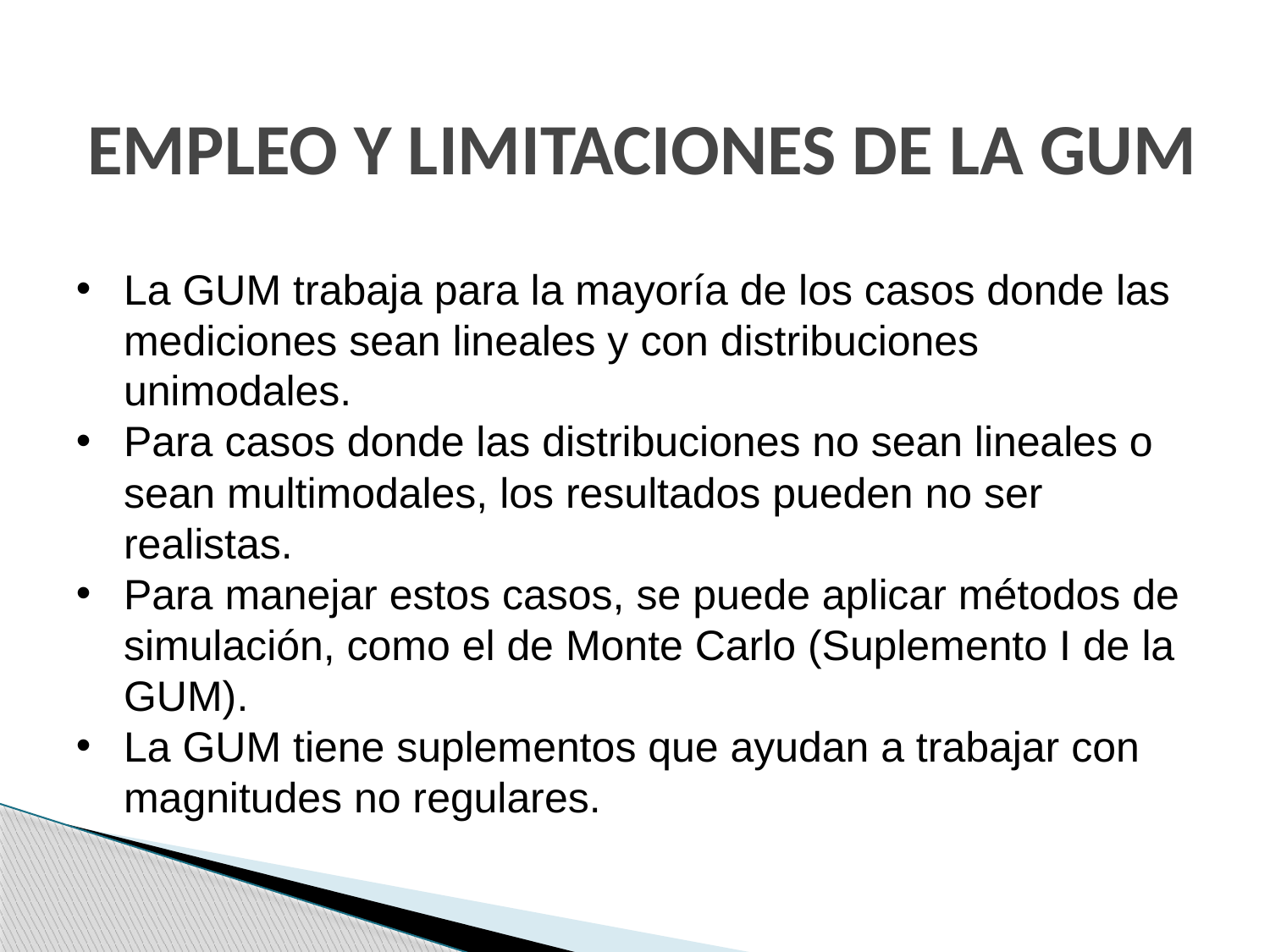

# EMPLEO Y LIMITACIONES DE LA GUM
La GUM trabaja para la mayoría de los casos donde las mediciones sean lineales y con distribuciones unimodales.
Para casos donde las distribuciones no sean lineales o sean multimodales, los resultados pueden no ser realistas.
Para manejar estos casos, se puede aplicar métodos de simulación, como el de Monte Carlo (Suplemento I de la GUM).
La GUM tiene suplementos que ayudan a trabajar con magnitudes no regulares.